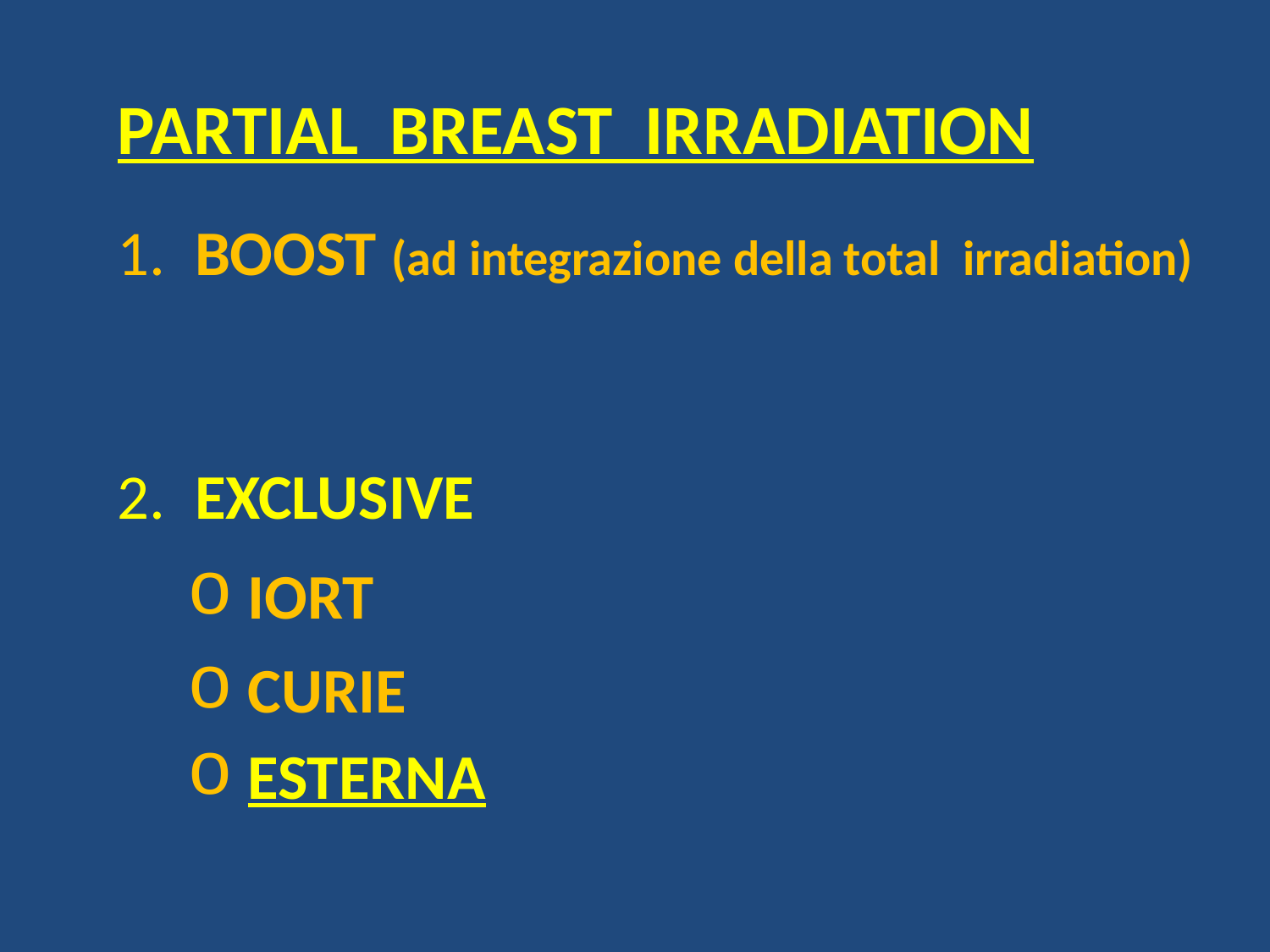

PARTIAL  BREAST  IRRADIATION
1.  BOOST (ad integrazione della total  irradiation)

2.  EXCLUSIVE
 IORT
 CURIE
 ESTERNA